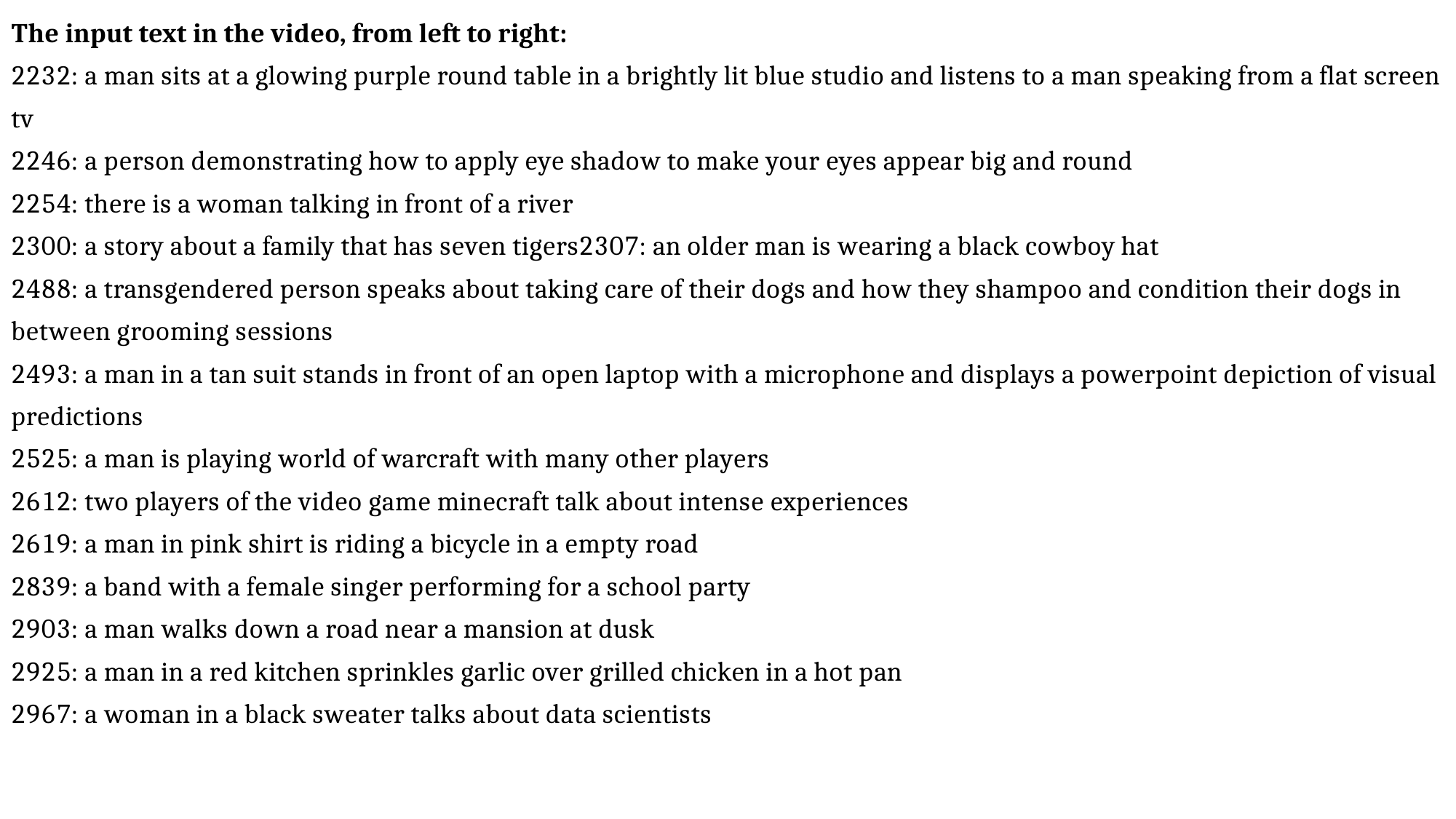

The input text in the video, from left to right:
2232: a man sits at a glowing purple round table in a brightly lit blue studio and listens to a man speaking from a flat screen tv
2246: a person demonstrating how to apply eye shadow to make your eyes appear big and round
2254: there is a woman talking in front of a river
2300: a story about a family that has seven tigers2307: an older man is wearing a black cowboy hat
2488: a transgendered person speaks about taking care of their dogs and how they shampoo and condition their dogs in between grooming sessions
2493: a man in a tan suit stands in front of an open laptop with a microphone and displays a powerpoint depiction of visual predictions
2525: a man is playing world of warcraft with many other players
2612: two players of the video game minecraft talk about intense experiences
2619: a man in pink shirt is riding a bicycle in a empty road
2839: a band with a female singer performing for a school party
2903: a man walks down a road near a mansion at dusk
2925: a man in a red kitchen sprinkles garlic over grilled chicken in a hot pan
2967: a woman in a black sweater talks about data scientists